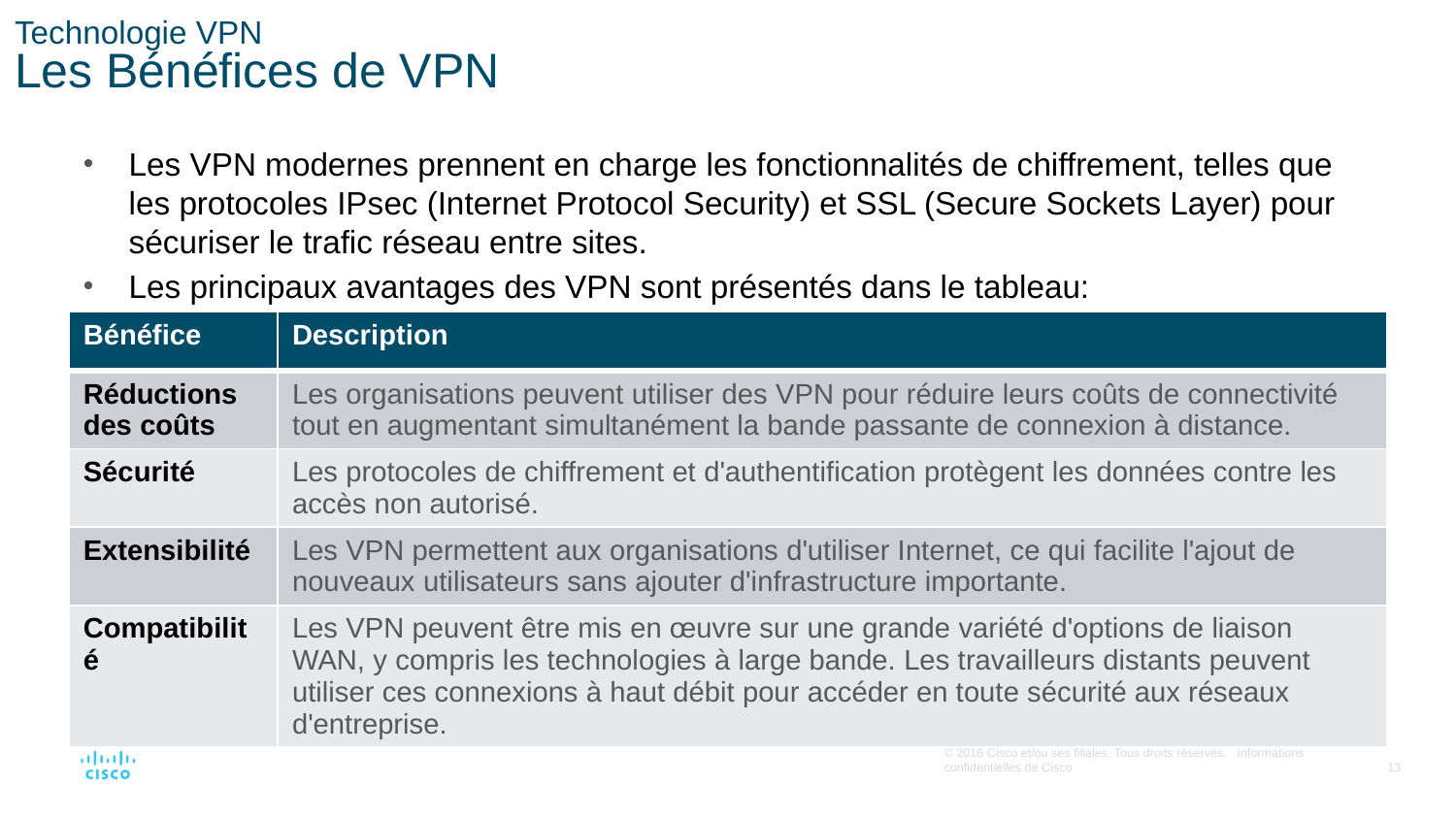

# Technologie VPN Les Bénéfices de VPN
Les VPN modernes prennent en charge les fonctionnalités de chiffrement, telles que les protocoles IPsec (Internet Protocol Security) et SSL (Secure Sockets Layer) pour sécuriser le trafic réseau entre sites.
Les principaux avantages des VPN sont présentés dans le tableau:
| Bénéfice | Description |
| --- | --- |
| Réductions des coûts | Les organisations peuvent utiliser des VPN pour réduire leurs coûts de connectivité tout en augmentant simultanément la bande passante de connexion à distance. |
| Sécurité | Les protocoles de chiffrement et d'authentification protègent les données contre les accès non autorisé. |
| Extensibilité | Les VPN permettent aux organisations d'utiliser Internet, ce qui facilite l'ajout de nouveaux utilisateurs sans ajouter d'infrastructure importante. |
| Compatibilité | Les VPN peuvent être mis en œuvre sur une grande variété d'options de liaison WAN, y compris les technologies à large bande. Les travailleurs distants peuvent utiliser ces connexions à haut débit pour accéder en toute sécurité aux réseaux d'entreprise. |